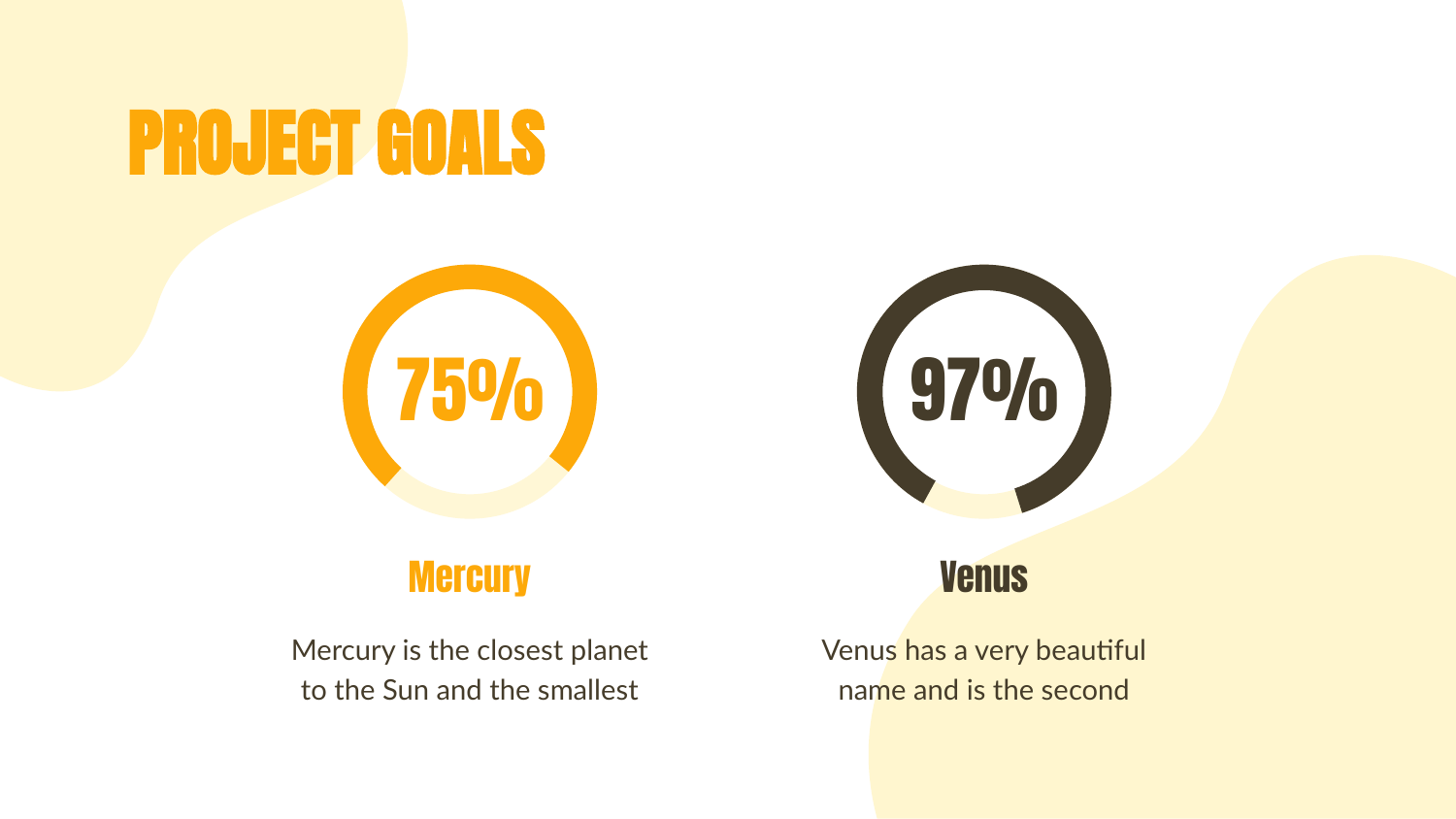

# PROJECT GOALS

75%
97%
Mercury
Venus
Mercury is the closest planet to the Sun and the smallest
Venus has a very beautiful name and is the second